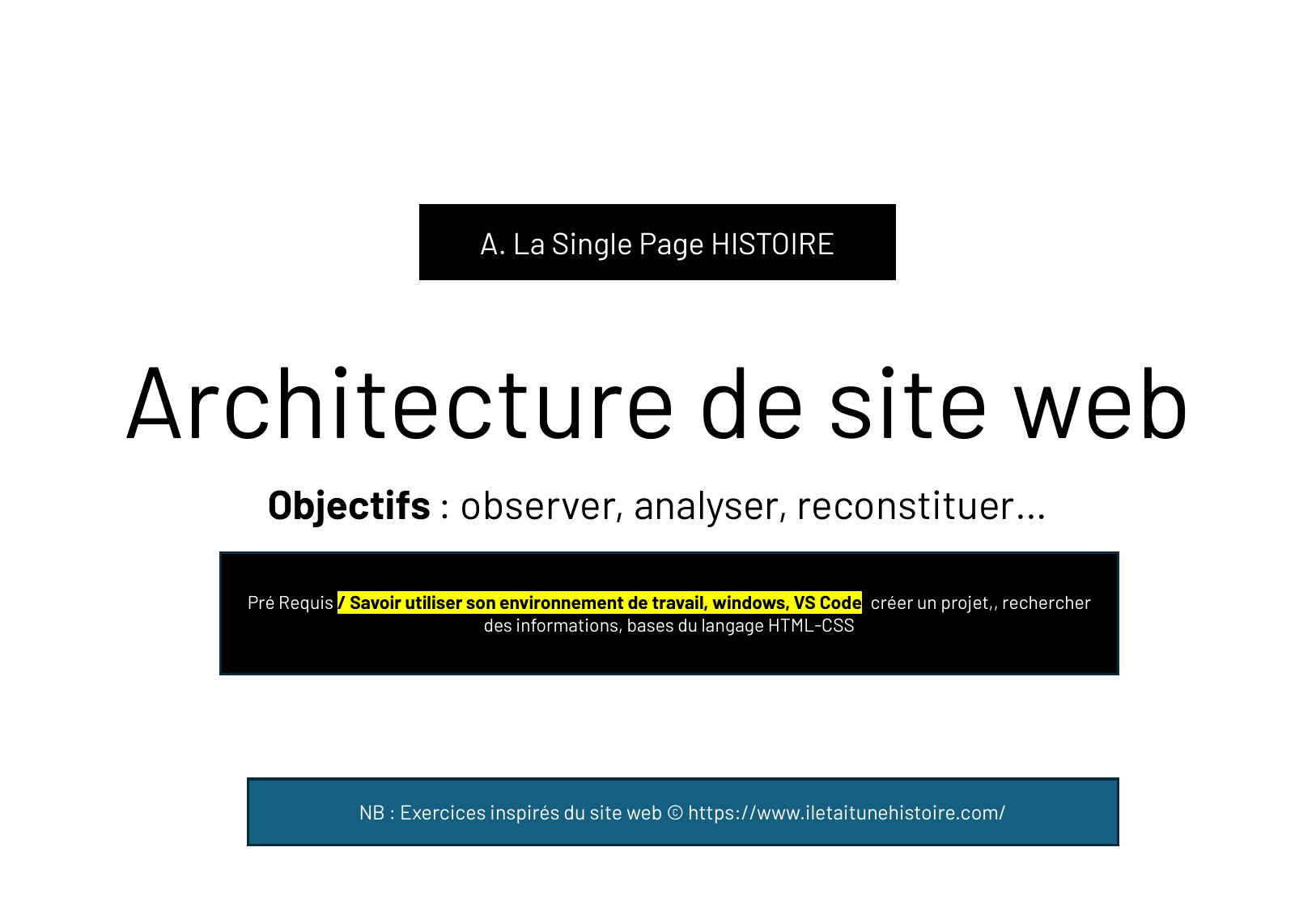

A. La Single Page HISTOIRE
# Architecture de site web
Objectifs : observer, analyser, reconstituer…
Pré Requis / Savoir utiliser son environnement de travail, windows, VS Code, créer un projet,, rechercher des informations, bases du langage HTML-CSS
NB : Exercices inspirés du site web © https://www.iletaitunehistoire.com/